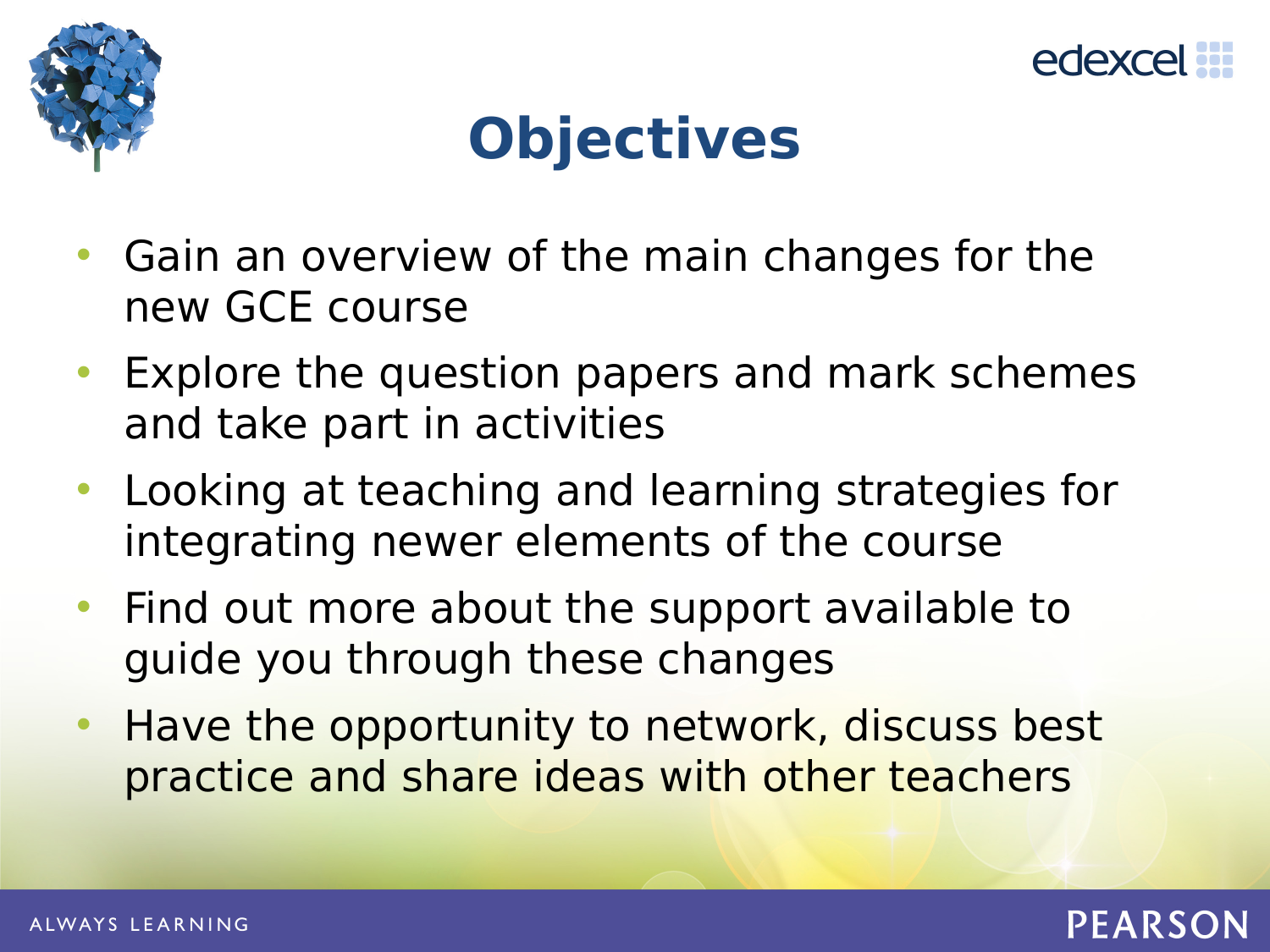

# Objectives
Gain an overview of the main changes for the new GCE course
Explore the question papers and mark schemes and take part in activities
Looking at teaching and learning strategies for integrating newer elements of the course
Find out more about the support available to guide you through these changes
Have the opportunity to network, discuss best practice and share ideas with other teachers